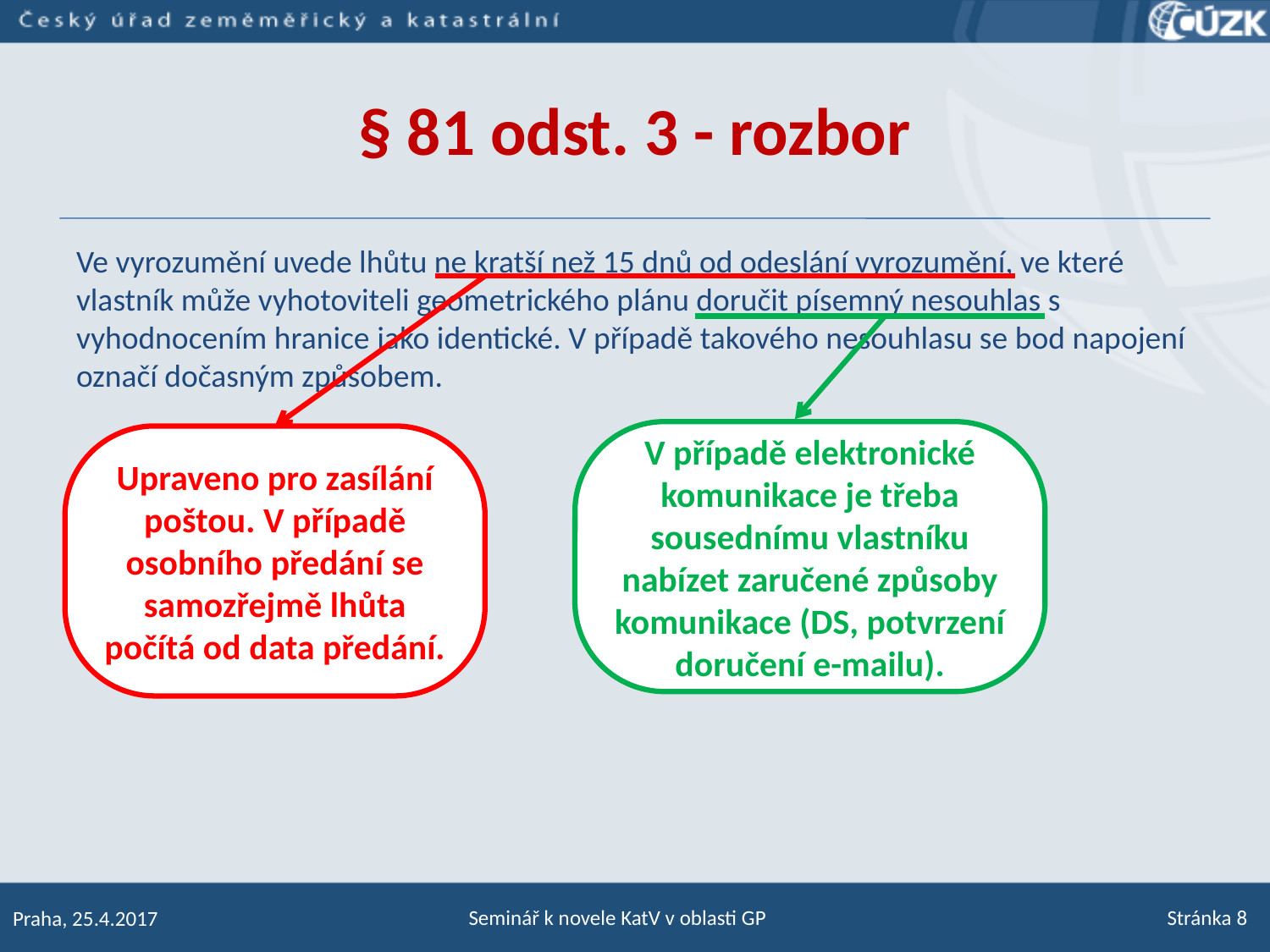

# § 81 odst. 3 - rozbor
Ve vyrozumění uvede lhůtu ne kratší než 15 dnů od odeslání vyrozumění, ve které vlastník může vyhotoviteli geometrického plánu doručit písemný nesouhlas s vyhodnocením hranice jako identické. V případě takového nesouhlasu se bod napojení označí dočasným způsobem.
Upraveno pro zasílání poštou. V případě osobního předání se samozřejmě lhůta počítá od data předání.
V případě elektronické komunikace je třeba sousednímu vlastníku nabízet zaručené způsoby komunikace (DS, potvrzení doručení e-mailu).
Seminář k novele KatV v oblasti GP
Stránka 8
Praha, 25.4.2017